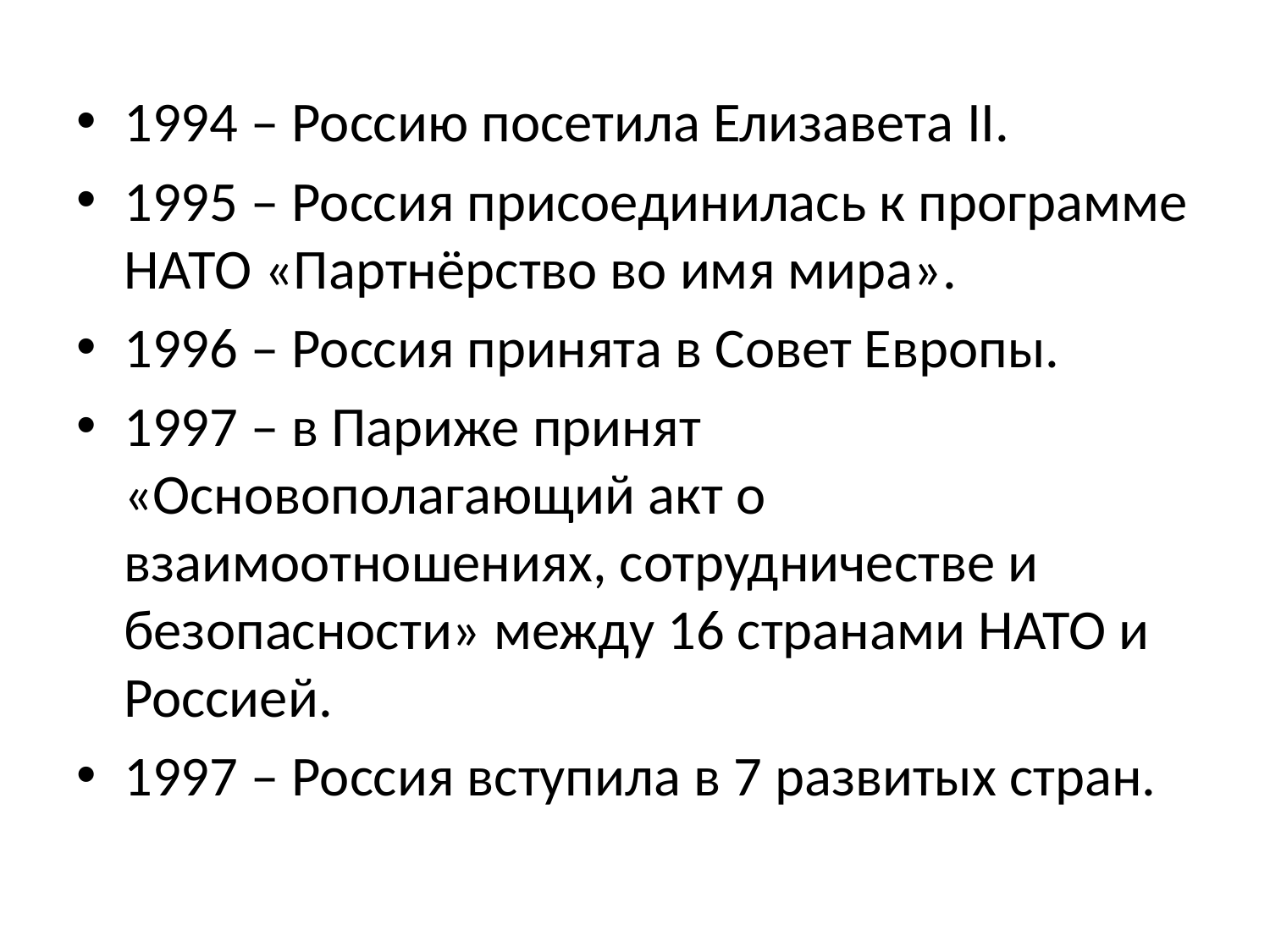

1994 – Россию посетила Елизавета ΙΙ.
1995 – Россия присоединилась к программе НАТО «Партнёрство во имя мира».
1996 – Россия принята в Совет Европы.
1997 – в Париже принят «Основополагающий акт о взаимоотношениях, сотрудничестве и безопасности» между 16 странами НАТО и Россией.
1997 – Россия вступила в 7 развитых стран.